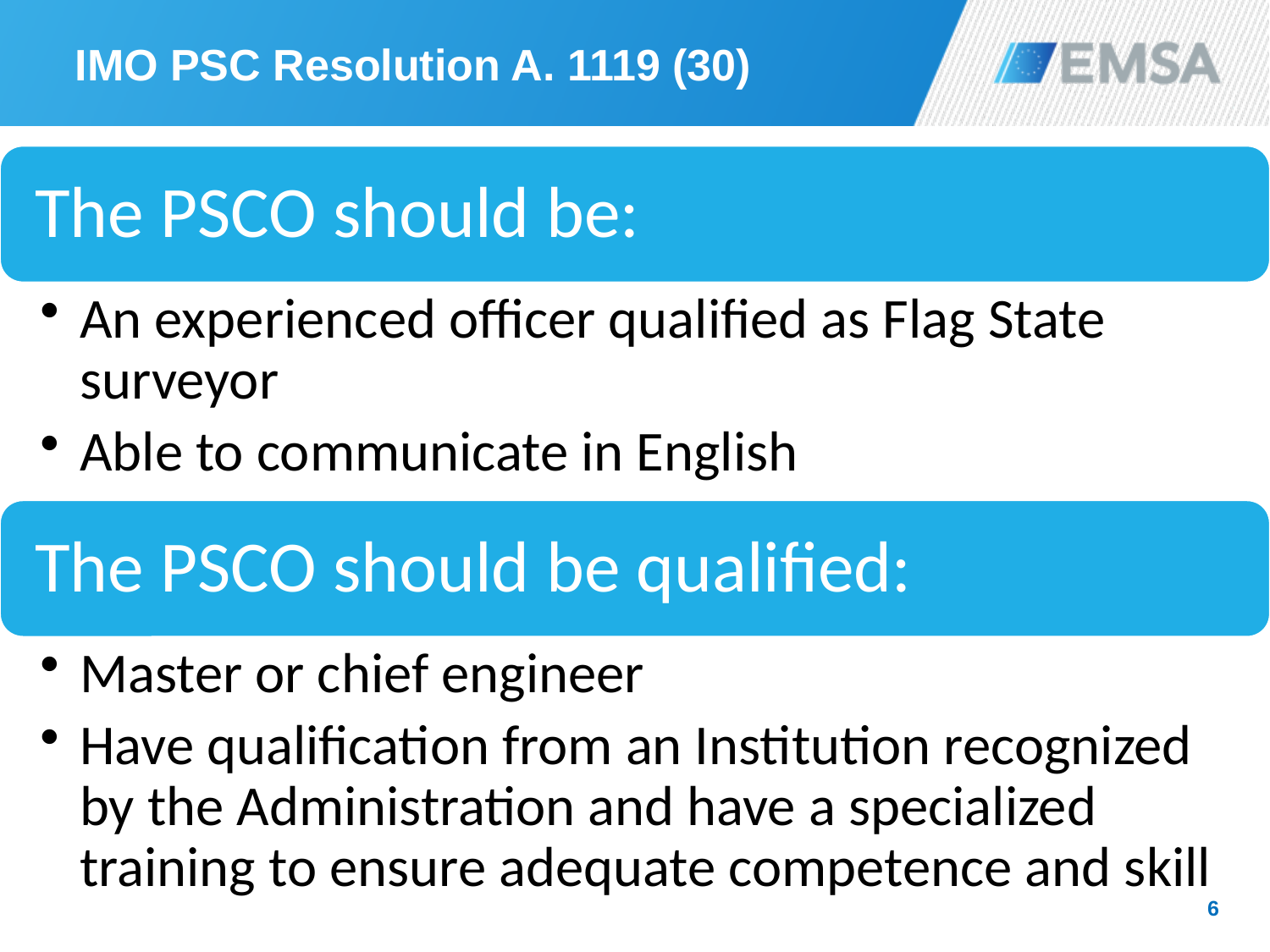

# IMO PSC Resolution A. 1119 (30)
The PSCO should be:
An experienced officer qualified as Flag State surveyor
Able to communicate in English
The PSCO should be qualified:
Master or chief engineer
Have qualification from an Institution recognized by the Administration and have a specialized training to ensure adequate competence and skill
6